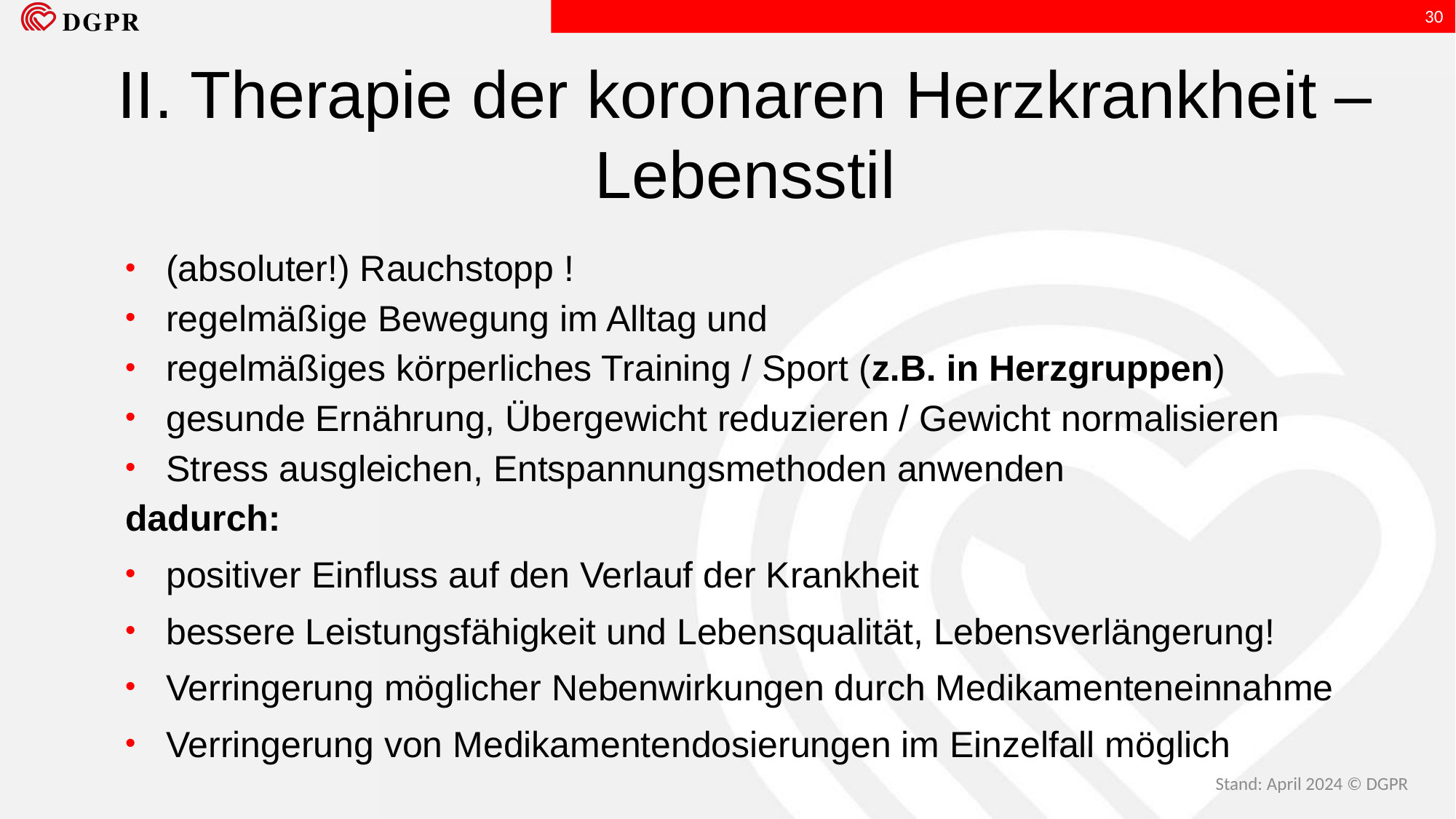

30
II. Therapie der koronaren Herzkrankheit –
Lebensstil

(absoluter!) Rauchstopp !
regelmäßige Bewegung im Alltag und
regelmäßiges körperliches Training / Sport (z.B. in Herzgruppen)
gesunde Ernährung, Übergewicht reduzieren / Gewicht normalisieren
Stress ausgleichen, Entspannungsmethoden anwenden
dadurch:
positiver Einfluss auf den Verlauf der Krankheit
bessere Leistungsfähigkeit und Lebensqualität, Lebensverlängerung!
Verringerung möglicher Nebenwirkungen durch Medikamenteneinnahme
Verringerung von Medikamentendosierungen im Einzelfall möglich

Stand: April 2024 © DGPR